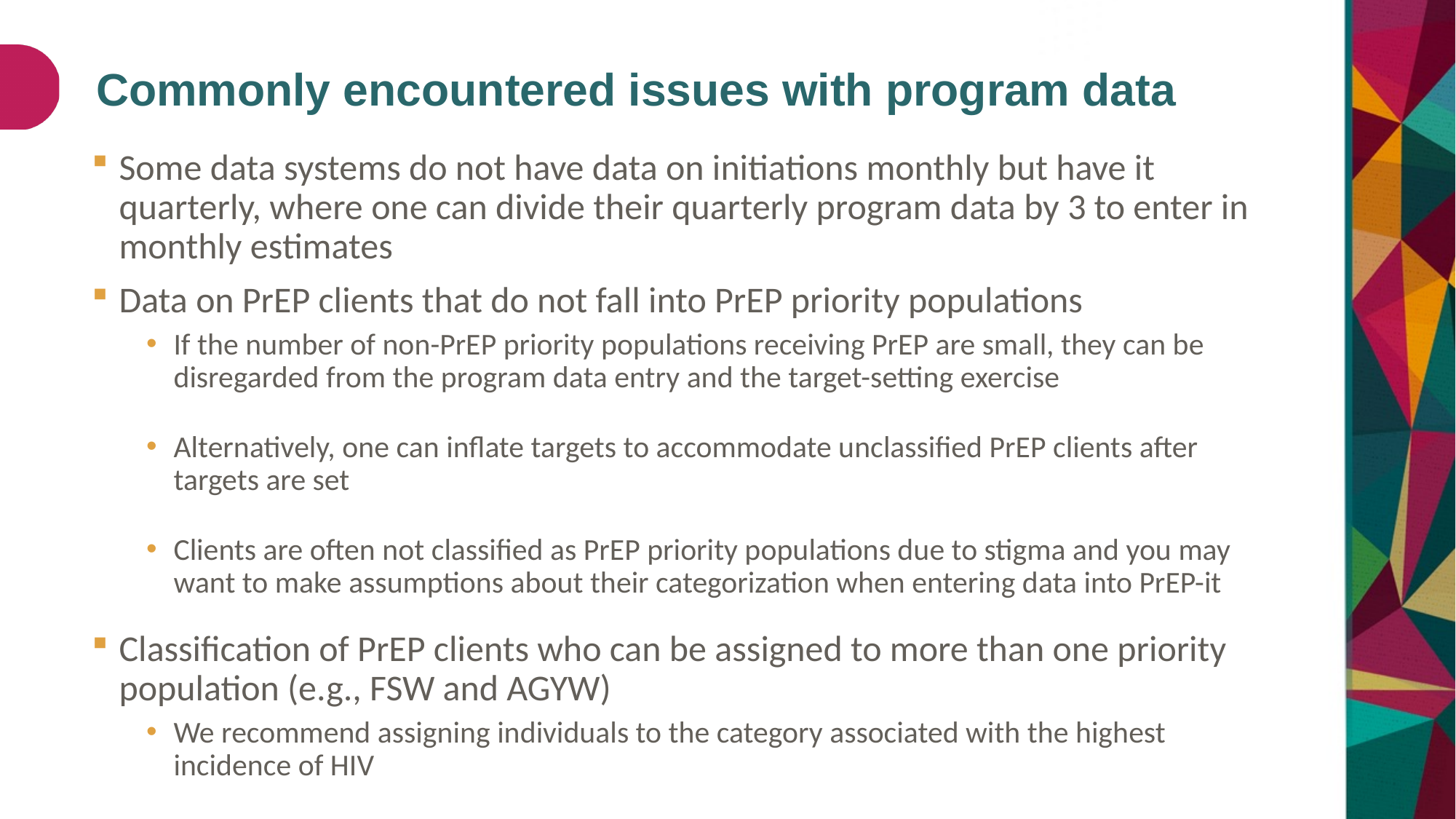

# Commonly encountered issues with program data
Some data systems do not have data on initiations monthly but have it quarterly, where one can divide their quarterly program data by 3 to enter in monthly estimates
Data on PrEP clients that do not fall into PrEP priority populations
If the number of non-PrEP priority populations receiving PrEP are small, they can be disregarded from the program data entry and the target-setting exercise

Alternatively, one can inflate targets to accommodate unclassified PrEP clients after targets are set

Clients are often not classified as PrEP priority populations due to stigma and you may want to make assumptions about their categorization when entering data into PrEP-it

Classification of PrEP clients who can be assigned to more than one priority population (e.g., FSW and AGYW)
We recommend assigning individuals to the category associated with the highest incidence of HIV